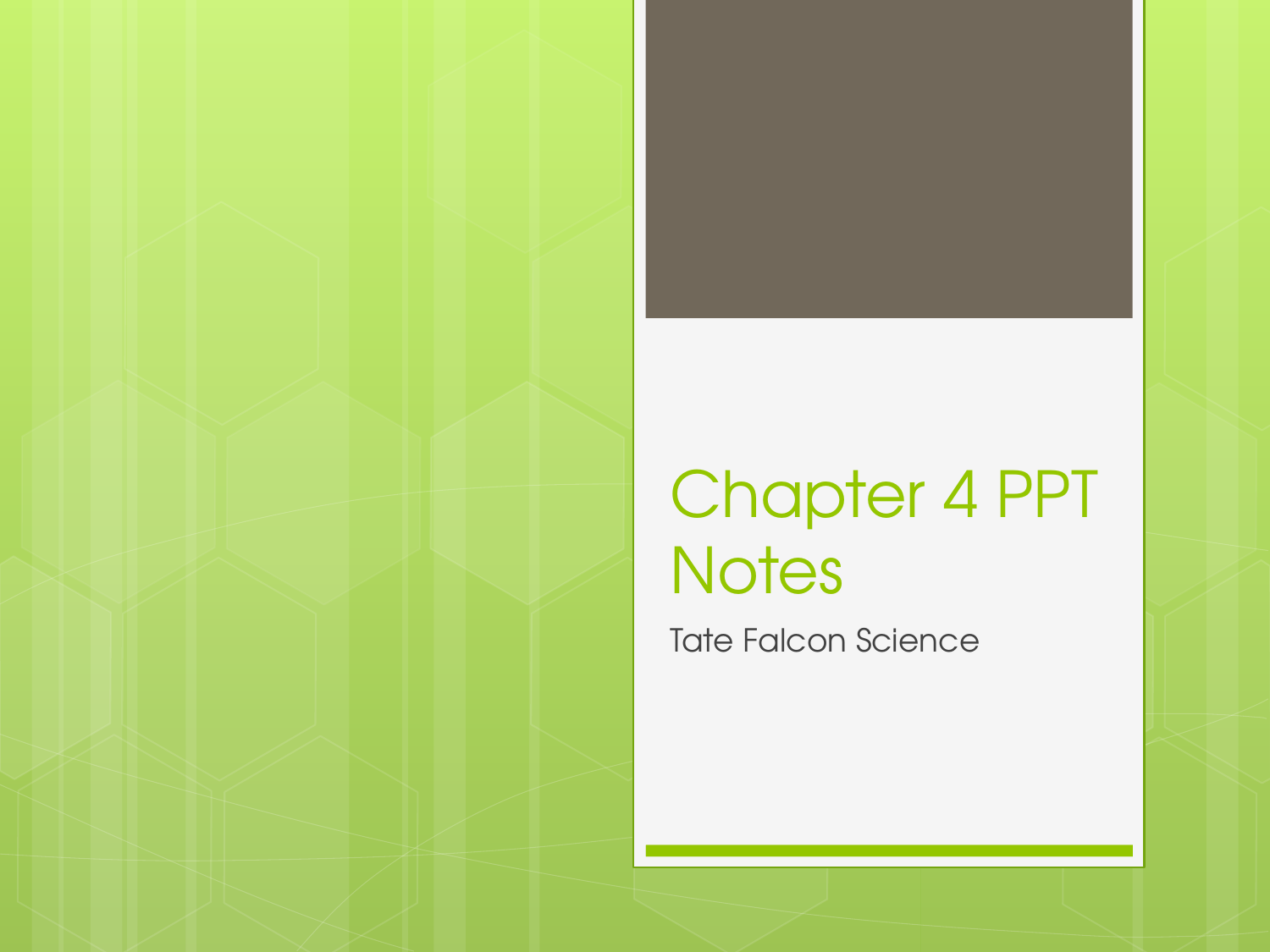

# Chapter 4 PPT Notes
Tate Falcon Science